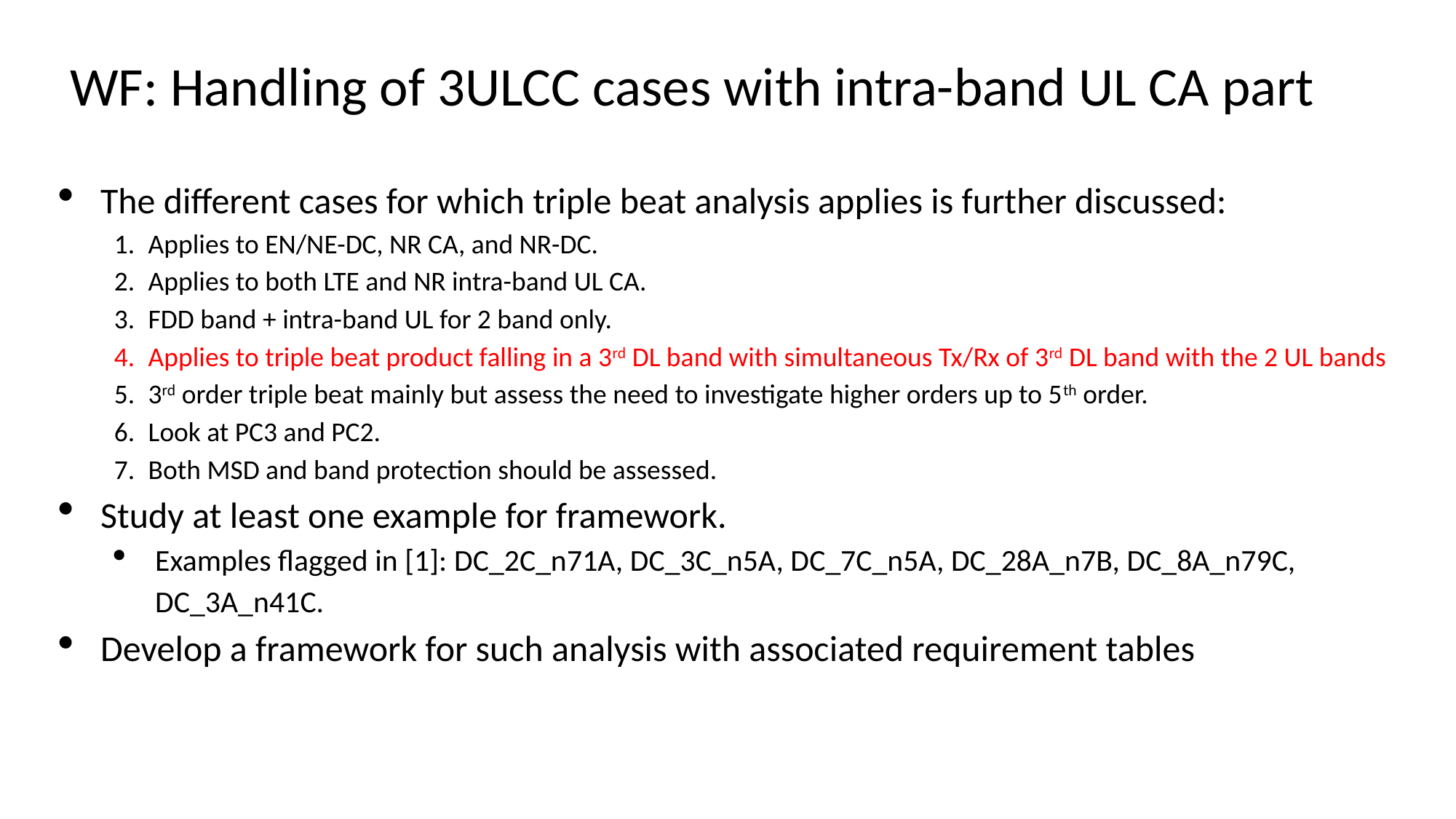

# WF: Handling of 3ULCC cases with intra-band UL CA part
The different cases for which triple beat analysis applies is further discussed:
Applies to EN/NE-DC, NR CA, and NR-DC.
Applies to both LTE and NR intra-band UL CA.
FDD band + intra-band UL for 2 band only.
Applies to triple beat product falling in a 3rd DL band with simultaneous Tx/Rx of 3rd DL band with the 2 UL bands
3rd order triple beat mainly but assess the need to investigate higher orders up to 5th order.
Look at PC3 and PC2.
Both MSD and band protection should be assessed.
Study at least one example for framework.
Examples flagged in [1]: DC_2C_n71A, DC_3C_n5A, DC_7C_n5A, DC_28A_n7B, DC_8A_n79C, DC_3A_n41C.
Develop a framework for such analysis with associated requirement tables